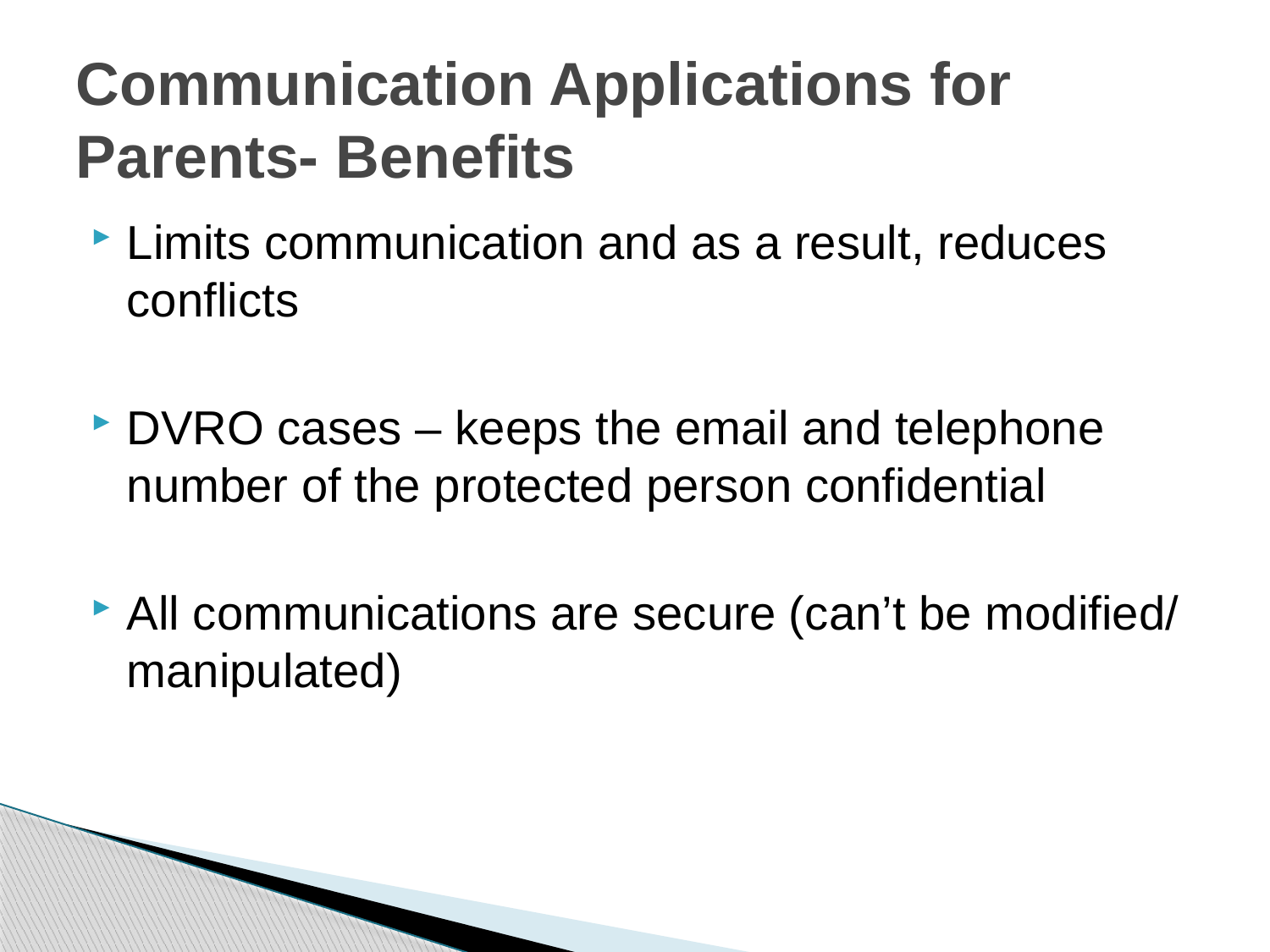

# Communication Applications for Parents- Benefits
Limits communication and as a result, reduces conflicts

DVRO cases – keeps the email and telephone number of the protected person confidential

All communications are secure (can’t be modified/ manipulated)